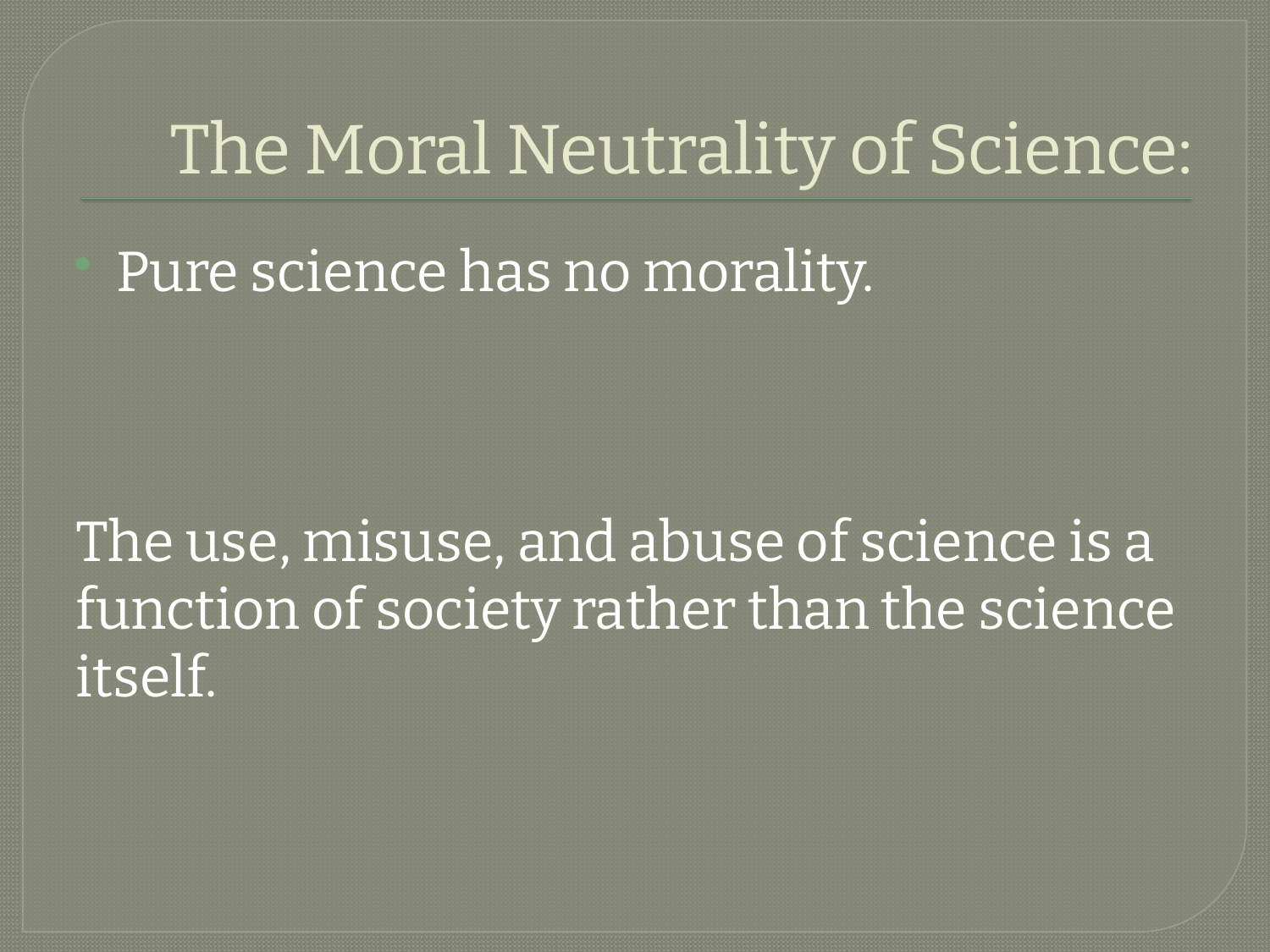

# The Moral Neutrality of Science:
Pure science has no morality.

The use, misuse, and abuse of science is a function of society rather than the science itself.